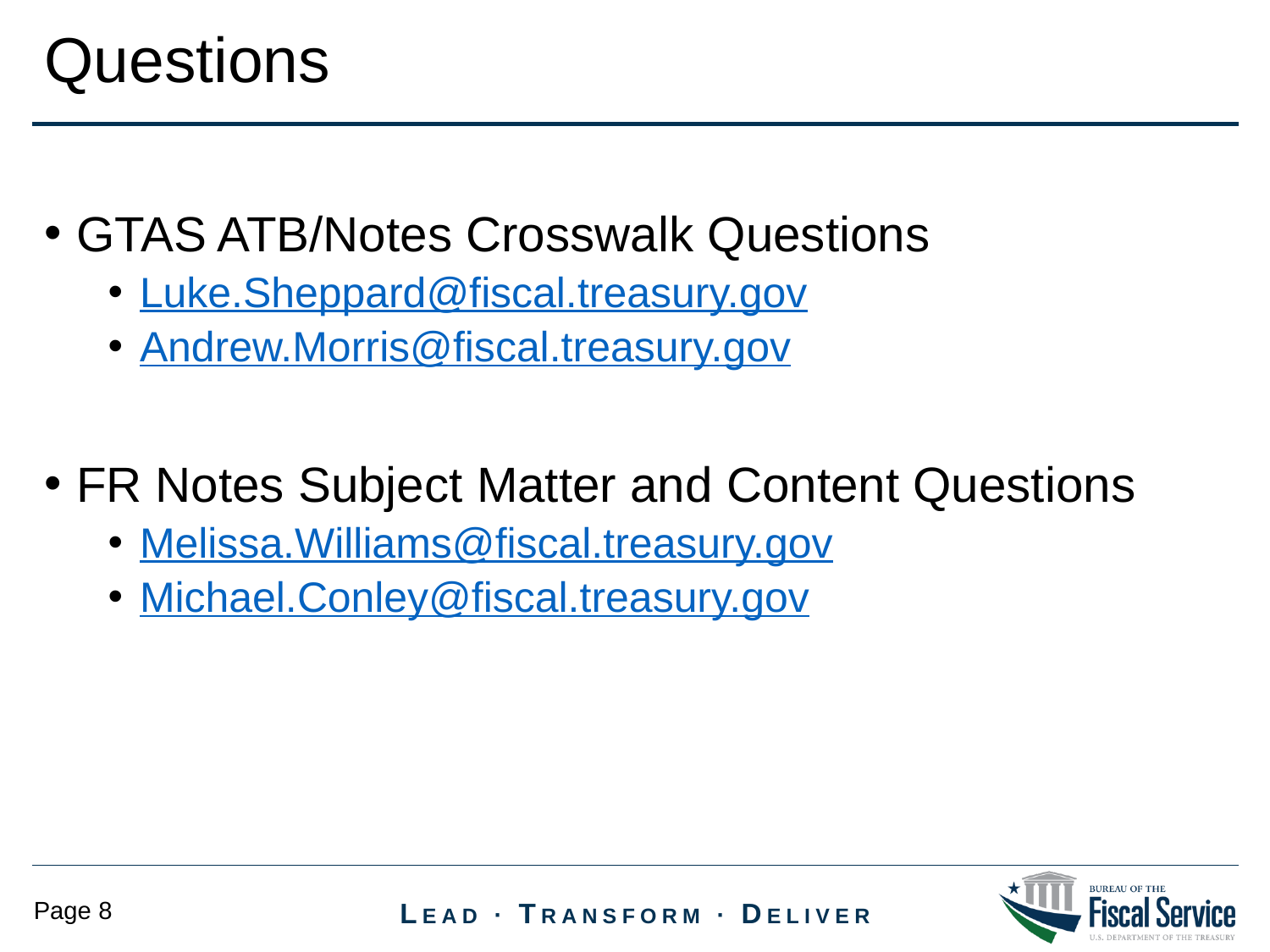

Questions

GTAS ATB/Notes Crosswalk Questions
Luke.Sheppard@fiscal.treasury.gov
Andrew.Morris@fiscal.treasury.gov

FR Notes Subject Matter and Content Questions
Melissa.Williams@fiscal.treasury.gov
Michael.Conley@fiscal.treasury.gov